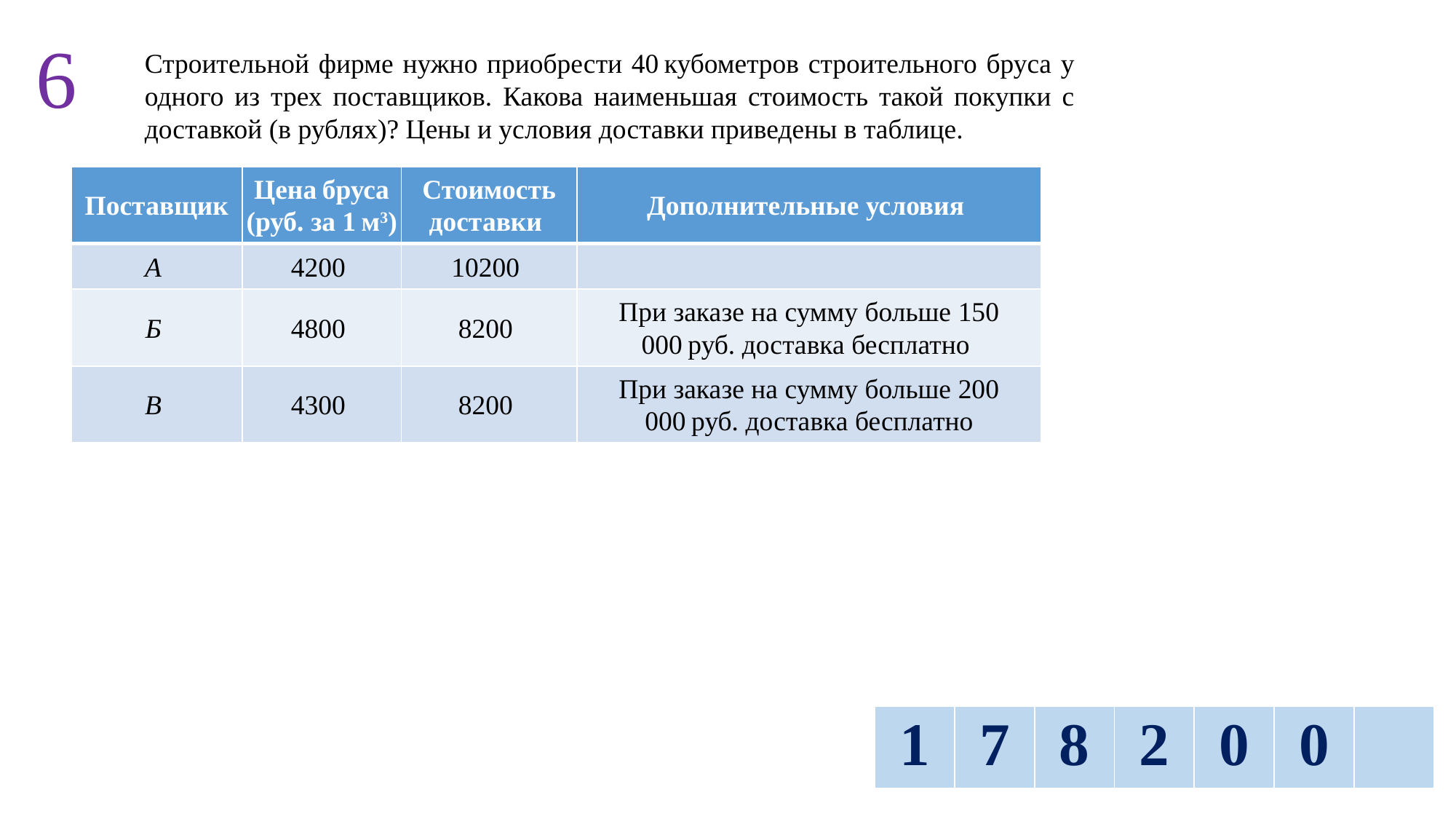

6
Строительной фирме нужно приобрести 40 кубометров строительного бруса у одного из трех поставщиков. Какова наименьшая стоимость такой покупки с доставкой (в рублях)? Цены и условия доставки приведены в таблице.
| Поставщик | Цена бруса (руб. за 1 м3) | Стоимость доставки | Дополнительные условия |
| --- | --- | --- | --- |
| A | 4200 | 10200 |  |
| Б | 4800 | 8200 | При заказе на сумму больше 150 000 руб. доставка бесплатно |
| В | 4300 | 8200 | При заказе на сумму больше 200 000 руб. доставка бесплатно |
| 1 | 7 | 8 | 2 | 0 | 0 |  |
| --- | --- | --- | --- | --- | --- | --- |